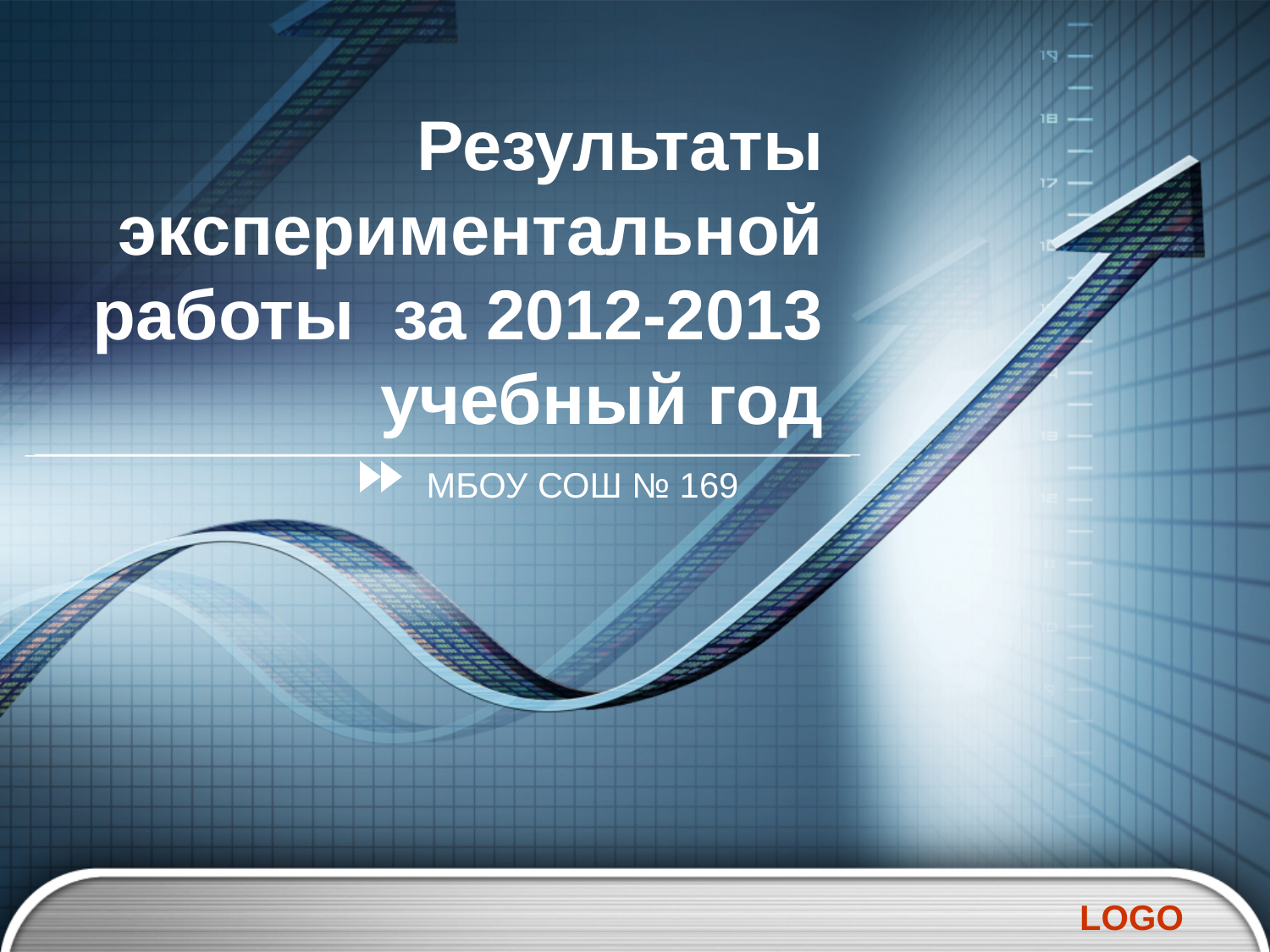

# Результаты экспериментальной работы  за 2012-2013 учебный год

МБОУ СОШ № 169